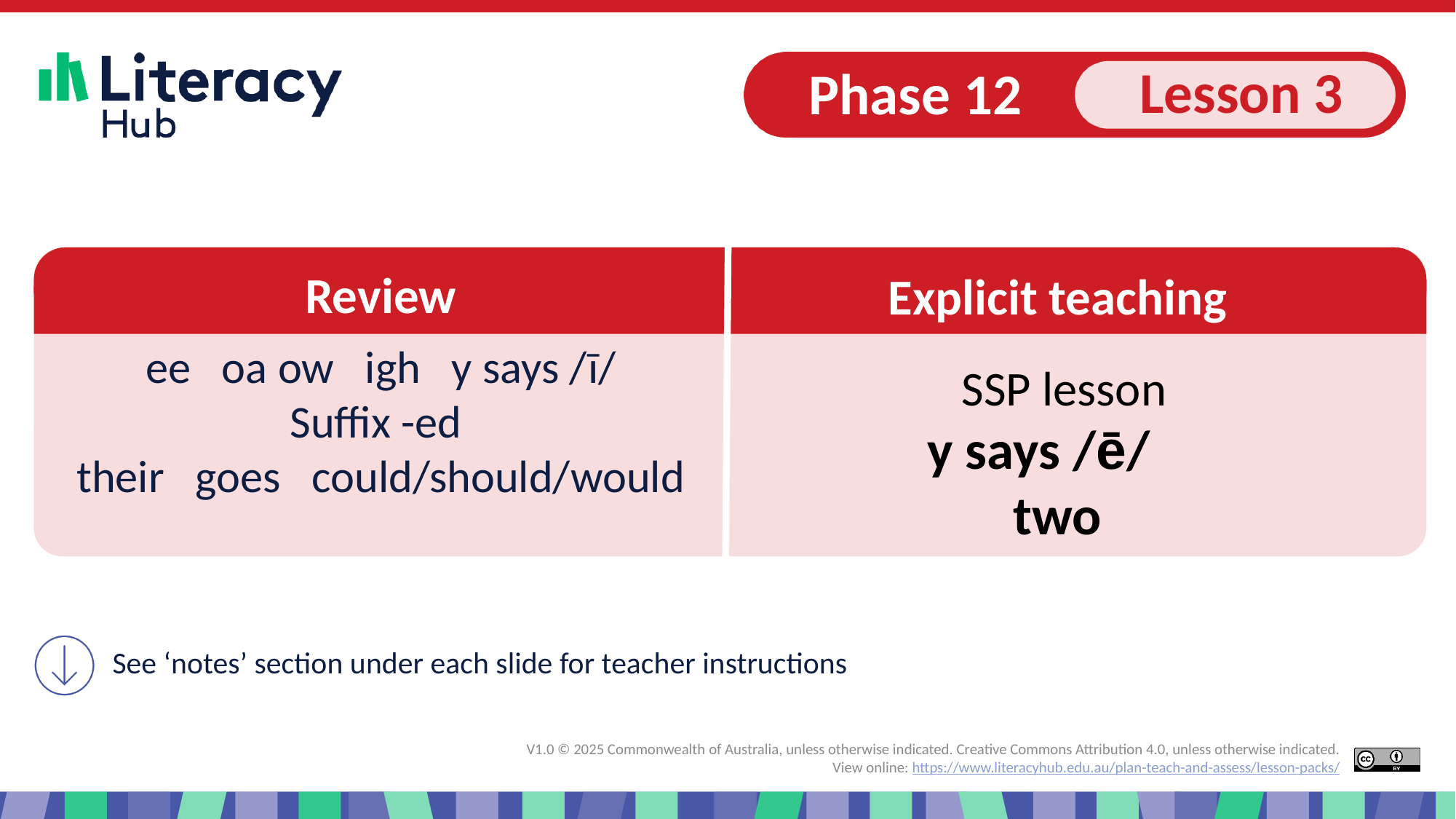

# Slide 1 Explicit teaching
ee   oa ow   igh   y says /ī/
Suffix -ed
their   goes   could/should/would
y says /ē/
two